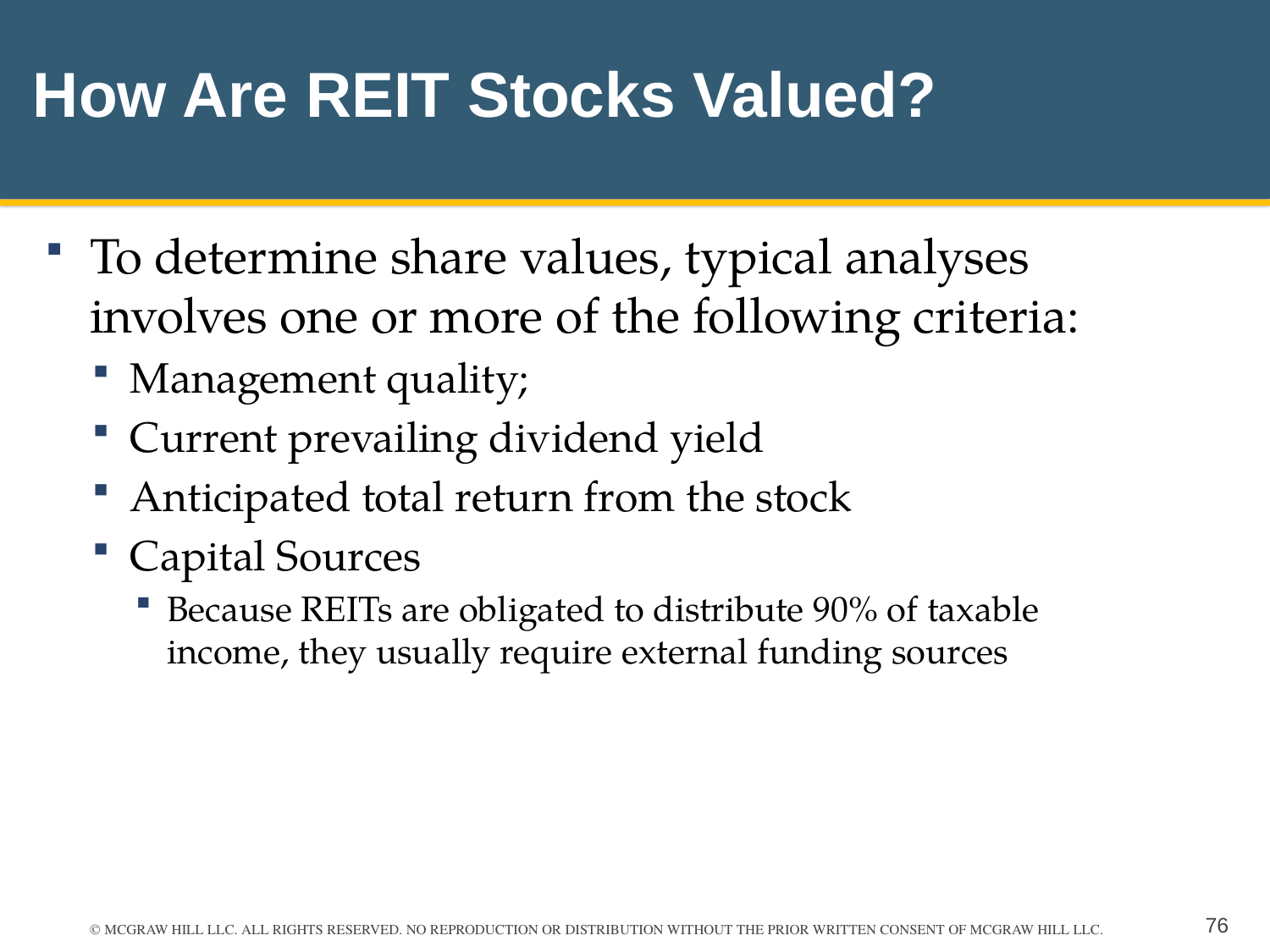

# How Are REIT Stocks Valued?
To determine share values, typical analyses involves one or more of the following criteria:
Management quality;
Current prevailing dividend yield
Anticipated total return from the stock
Capital Sources
Because REITs are obligated to distribute 90% of taxable income, they usually require external funding sources
© MCGRAW HILL LLC. ALL RIGHTS RESERVED. NO REPRODUCTION OR DISTRIBUTION WITHOUT THE PRIOR WRITTEN CONSENT OF MCGRAW HILL LLC.
76